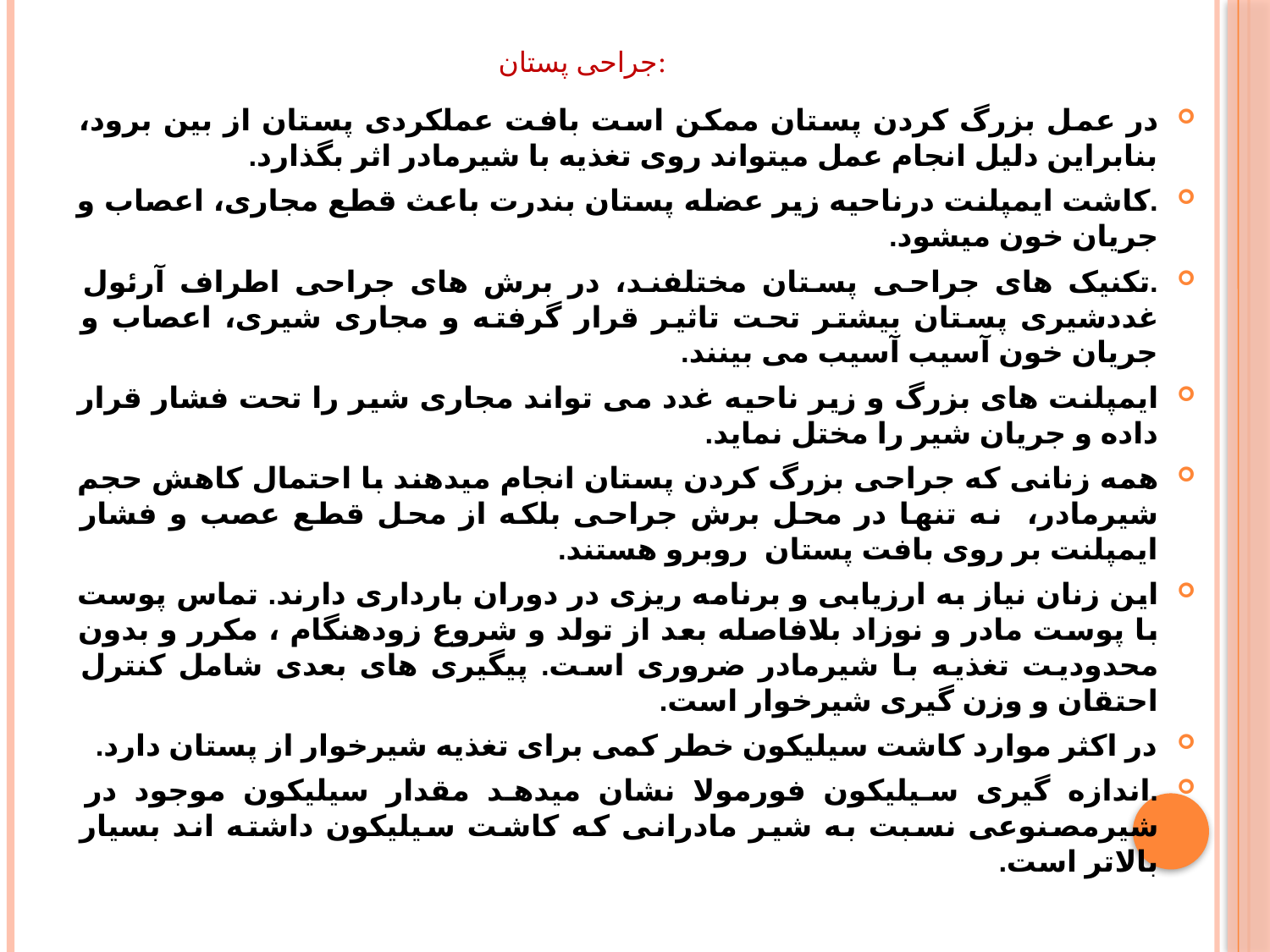

# جراحی پستان:
در عمل بزرگ کردن پستان ممکن است بافت عملکردی پستان از بین برود، بنابراین دلیل انجام عمل میتواند روی تغذیه با شیرمادر اثر بگذارد.
.کاشت ایمپلنت درناحیه زیر عضله پستان بندرت باعث قطع مجاری، اعصاب و جریان خون میشود.
.تکنیک های جراحی پستان مختلفند، در برش های جراحی اطراف آرئول غددشیری پستان بیشتر تحت تاثیر قرار گرفته و مجاری شیری، اعصاب و جریان خون آسیب آسیب می بینند.
ایمپلنت های بزرگ و زیر ناحیه غدد می تواند مجاری شیر را تحت فشار قرار داده و جریان شیر را مختل نماید.
همه زنانی که جراحی بزرگ کردن پستان انجام میدهند با احتمال کاهش حجم شیرمادر،  نه تنها در محل برش جراحی بلکه از محل قطع عصب و فشار ایمپلنت بر روی بافت پستان  روبرو هستند.
این زنان نیاز به ارزیابی و برنامه ریزی در دوران بارداری دارند. تماس پوست با پوست مادر و نوزاد بلافاصله بعد از تولد و شروع زودهنگام ، مکرر و بدون محدودیت تغذیه با شیرمادر ضروری است. پیگیری های بعدی شامل کنترل احتقان و وزن گیری شیرخوار است.
در اکثر موارد کاشت سیلیکون خطر کمی برای تغذیه شیرخوار از پستان دارد.
.اندازه گیری سیلیکون فورمولا نشان میدهد مقدار سیلیکون موجود در شیرمصنوعی نسبت به شیر مادرانی که کاشت سیلیکون داشته اند بسیار بالاتر است.